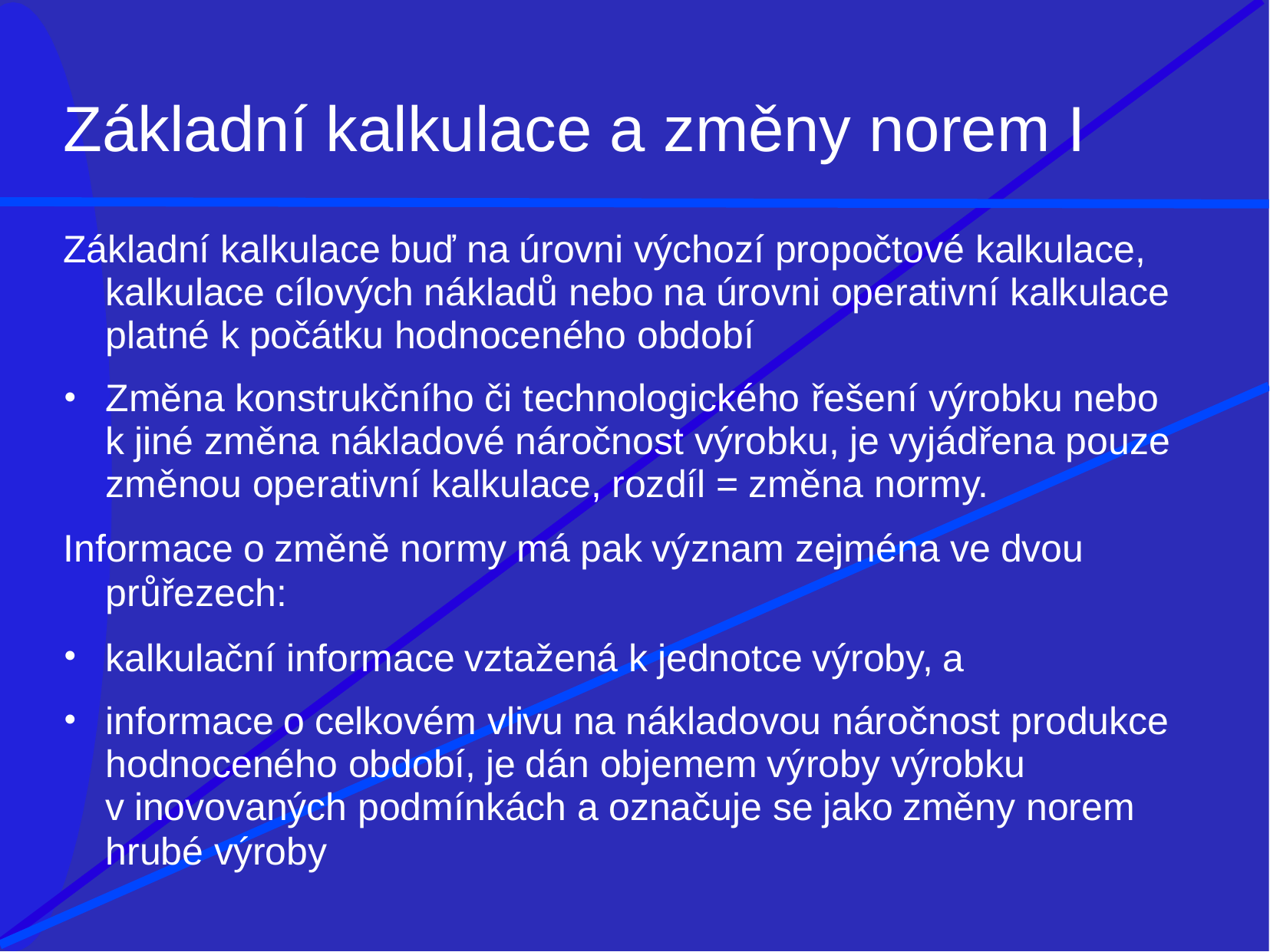

# Základní kalkulace a změny norem I
Základní kalkulace buď na úrovni výchozí propočtové kalkulace, kalkulace cílových nákladů nebo na úrovni operativní kalkulace platné k počátku hodnoceného období
Změna konstrukčního či technologického řešení výrobku nebo k jiné změna nákladové náročnost výrobku, je vyjádřena pouze změnou operativní kalkulace, rozdíl = změna normy.
Informace o změně normy má pak význam zejména ve dvou
průřezech:
kalkulační informace vztažená k jednotce výroby, a
informace o celkovém vlivu na nákladovou náročnost produkce
hodnoceného období, je dán objemem výroby výrobku
v inovovaných podmínkách a označuje se jako změny norem
hrubé výroby